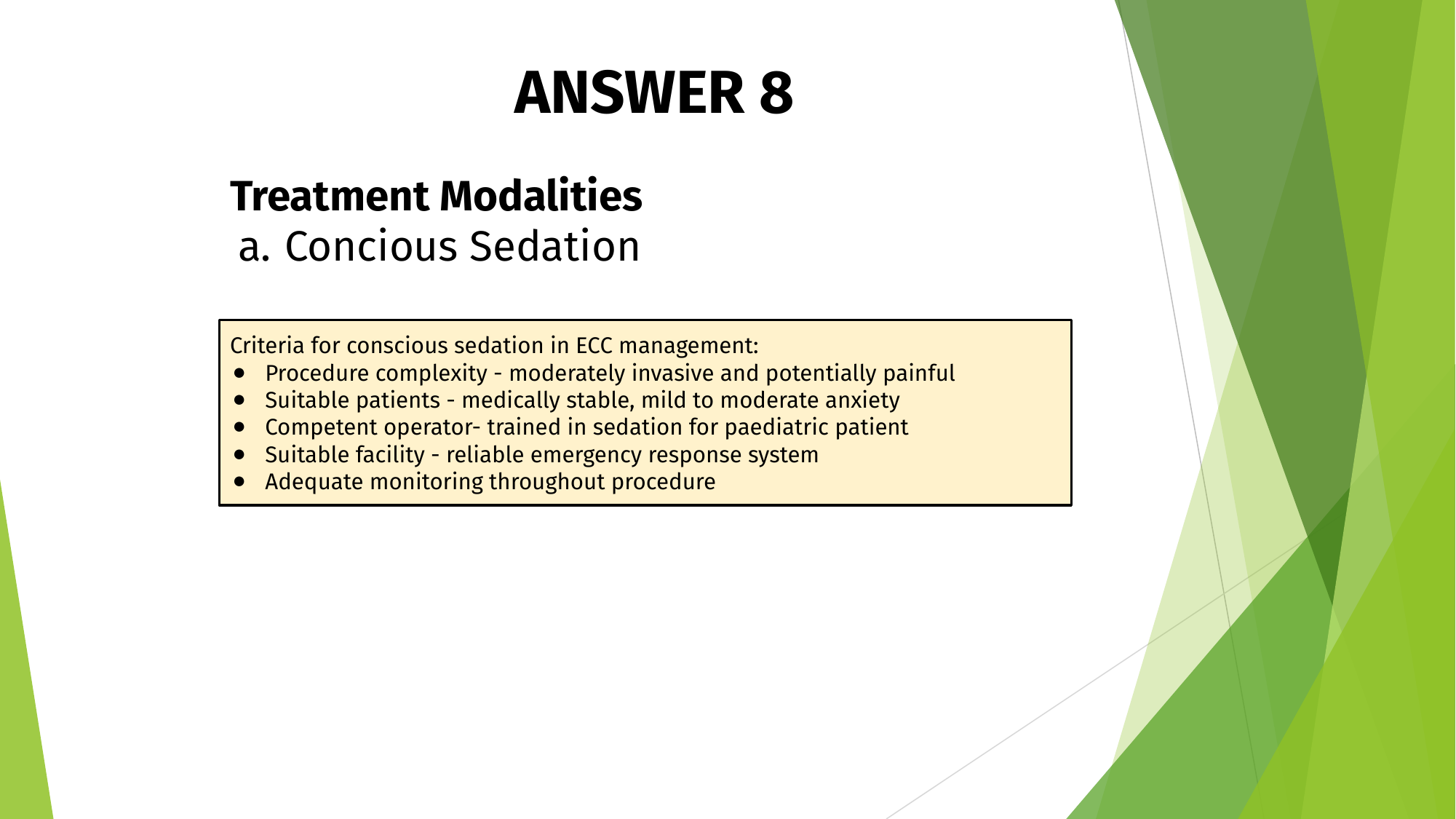

ANSWER 8
# Treatment Modalities
Concious Sedation
Criteria for conscious sedation in ECC management:
Procedure complexity - moderately invasive and potentially painful
Suitable patients - medically stable, mild to moderate anxiety
Competent operator- trained in sedation for paediatric patient
Suitable facility - reliable emergency response system
Adequate monitoring throughout procedure